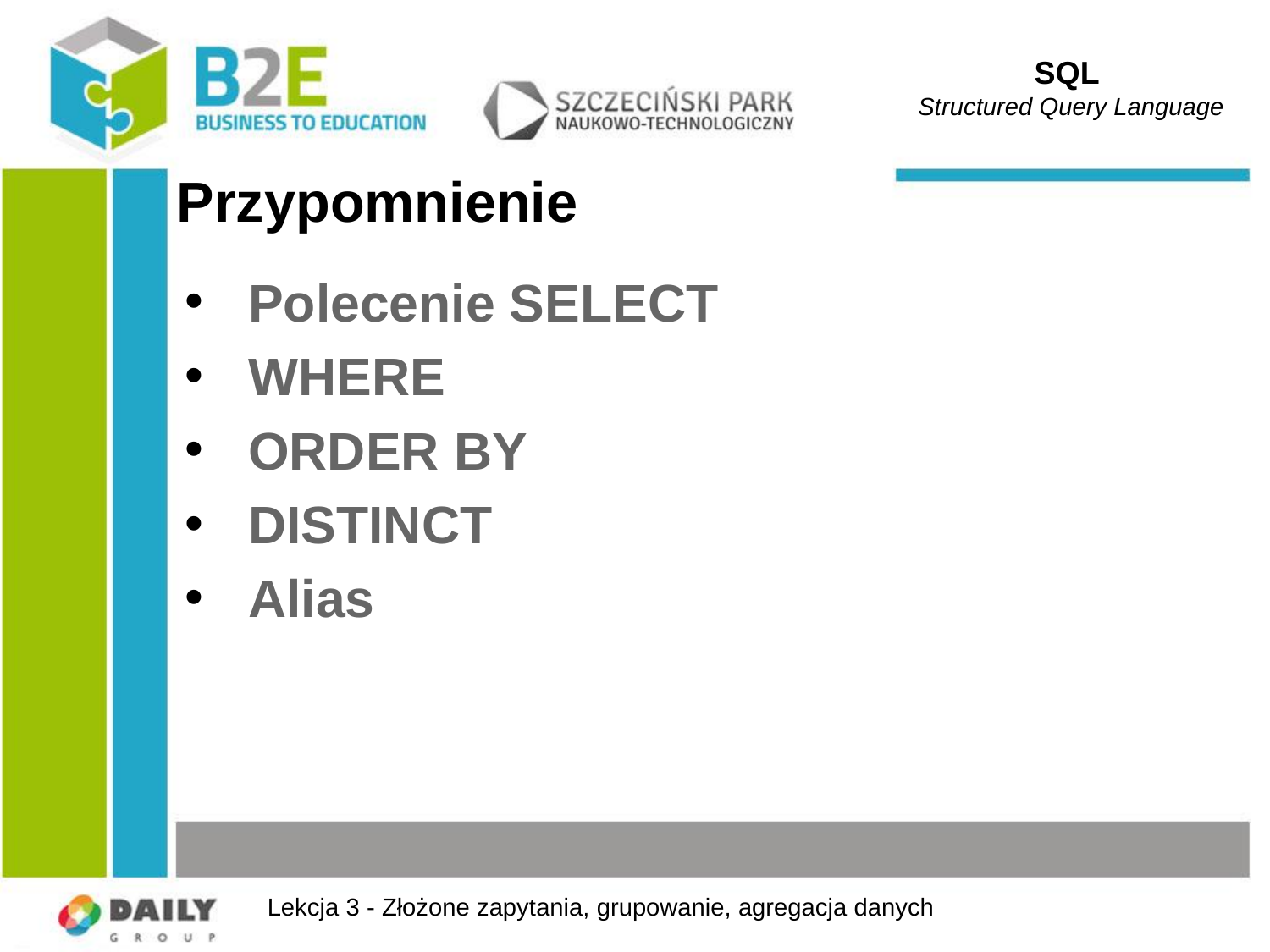

SQL
Structured Query Language
# Przypomnienie
Polecenie SELECT
WHERE
ORDER BY
DISTINCT
Alias

Lekcja 3 - Złożone zapytania, grupowanie, agregacja danych